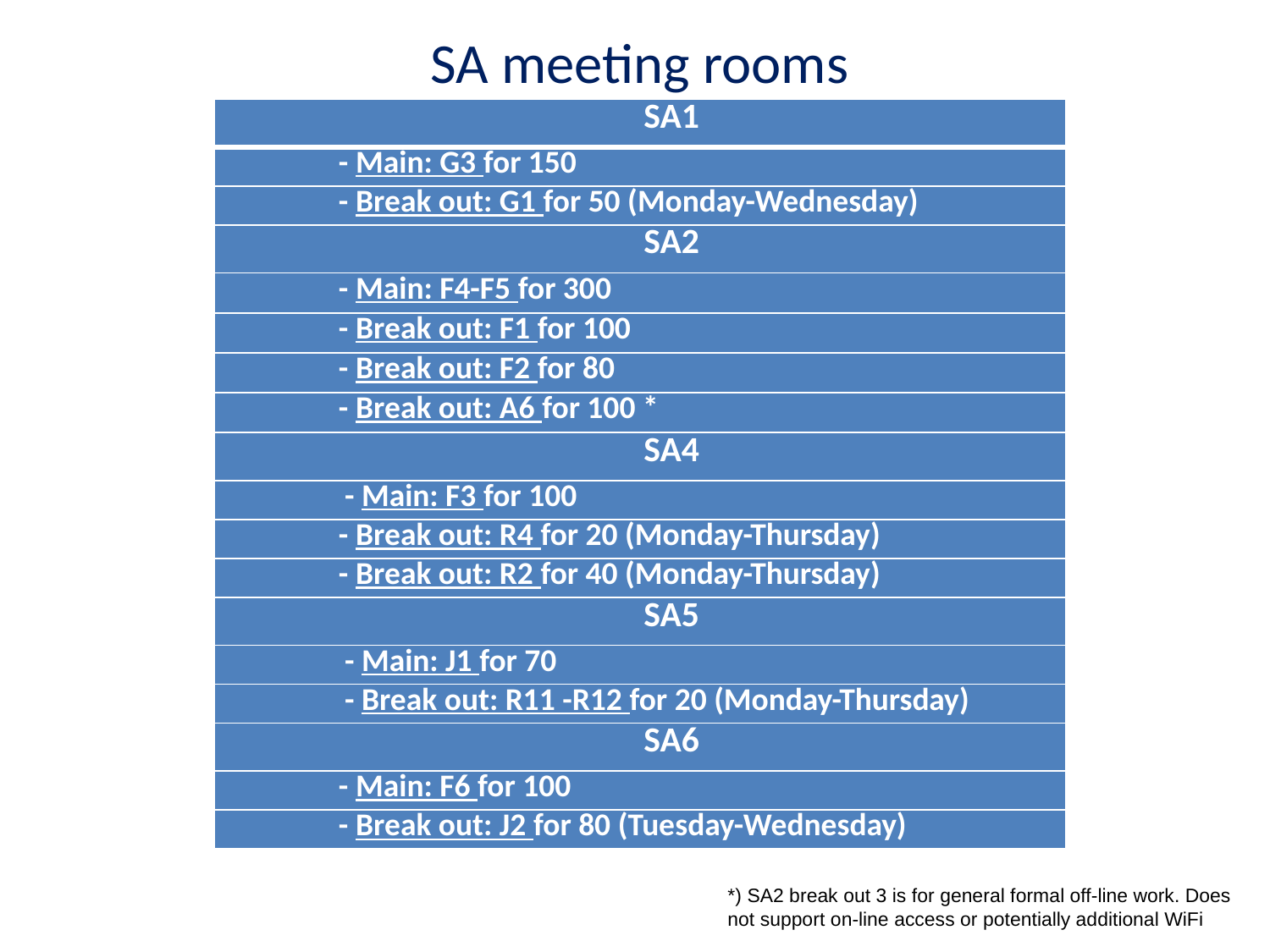

# SA meeting rooms

| SA1 |
| --- |
| - Main: G3 for 150 |
| - Break out: G1 for 50 (Monday-Wednesday) |
| SA2 |
| - Main: F4-F5 for 300 |
| - Break out: F1 for 100 |
| - Break out: F2 for 80 |
| - Break out: A6 for 100 \* |
| SA4 |
| - Main: F3 for 100 |
| - Break out: R4 for 20 (Monday-Thursday) |
| - Break out: R2 for 40 (Monday-Thursday) |
| SA5 |
| - Main: J1 for 70 |
| - Break out: R11 -R12 for 20 (Monday-Thursday) |
| SA6 |
| - Main: F6 for 100 |
| - Break out: J2 for 80 (Tuesday-Wednesday) |

*) SA2 break out 3 is for general formal off-line work. Does not support on-line access or potentially additional WiFi